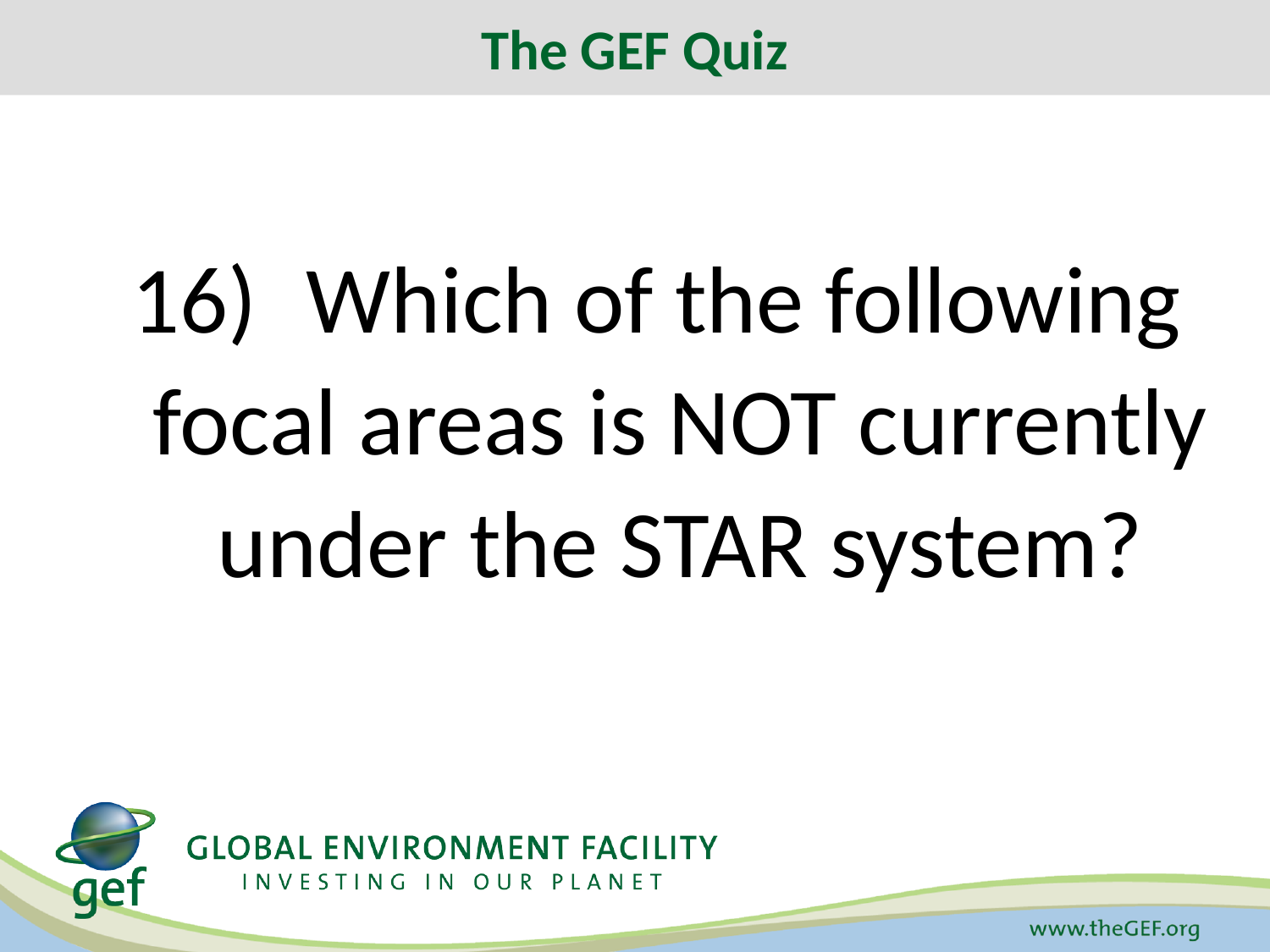

The GEF Quiz
# 16)	Which of the following focal areas is NOT currently under the STAR system?